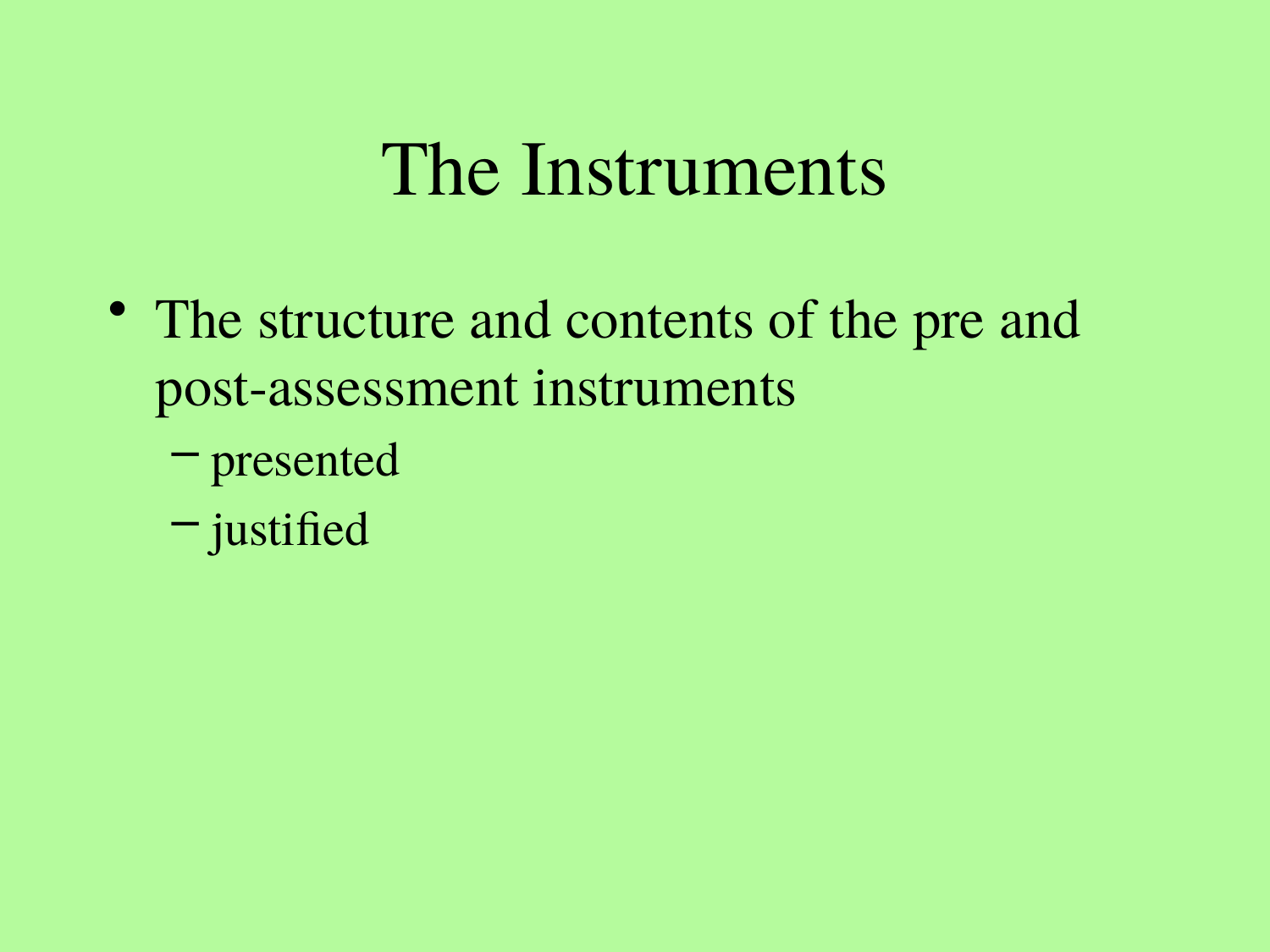

# The Instruments
The structure and contents of the pre and post-assessment instruments
presented
justified